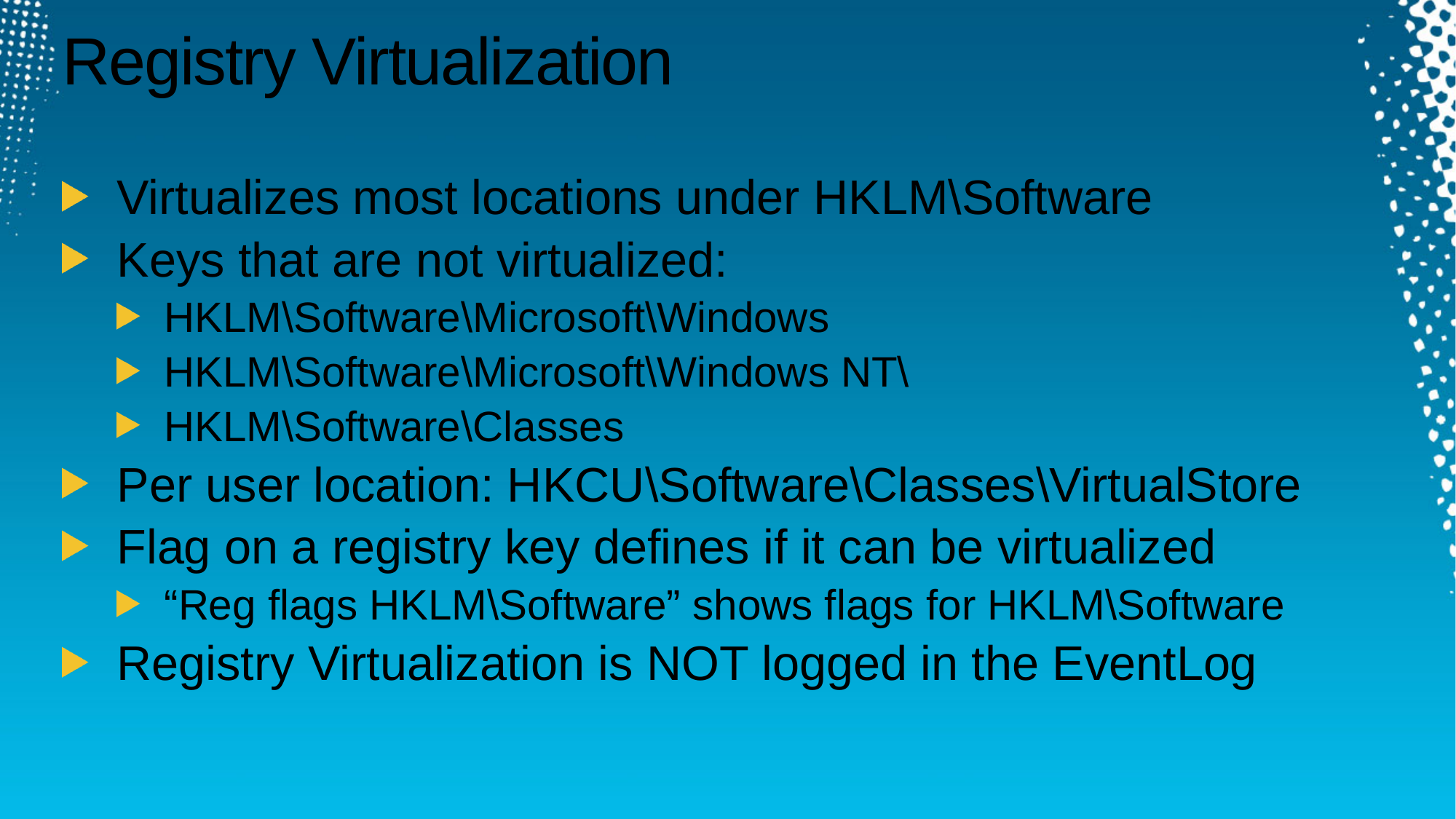

# Registry Virtualization
Virtualizes most locations under HKLM\Software
Keys that are not virtualized:
HKLM\Software\Microsoft\Windows
HKLM\Software\Microsoft\Windows NT\
HKLM\Software\Classes
Per user location: HKCU\Software\Classes\VirtualStore
Flag on a registry key defines if it can be virtualized
“Reg flags HKLM\Software” shows flags for HKLM\Software
Registry Virtualization is NOT logged in the EventLog